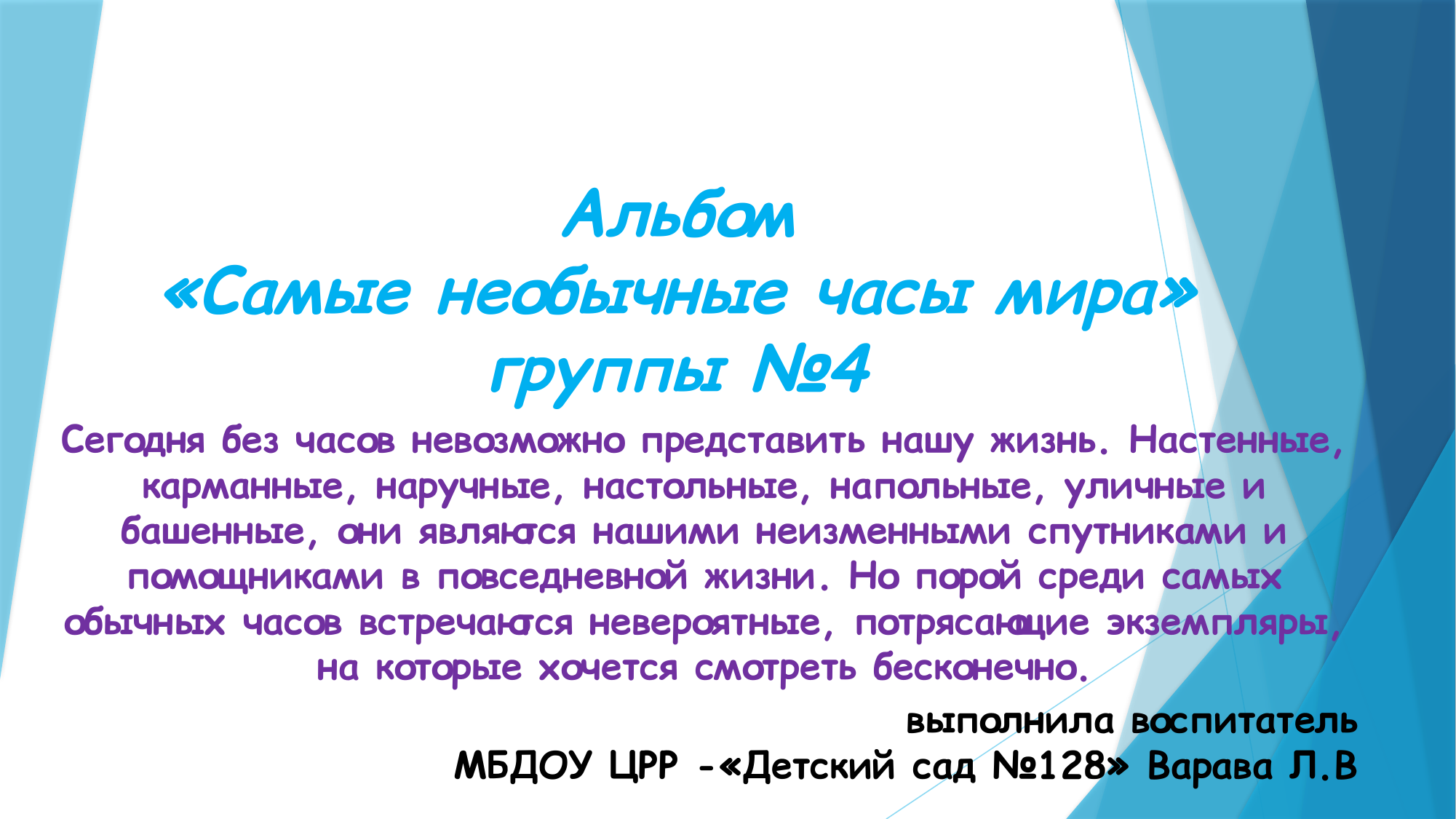

# Альбом «Самые необычные часы мира» группы №4
Сегодня без часов невозможно представить нашу жизнь. Настенные, карманные, наручные, настольные, напольные, уличные и башенные, они являются нашими неизменными спутниками и помощниками в повседневной жизни. Но порой среди самых обычных часов встречаются невероятные, потрясающие экземпляры, на которые хочется смотреть бесконечно.
                                            выполнила воспитатель МБДОУ ЦРР -«Детский сад №128» Варава Л.В